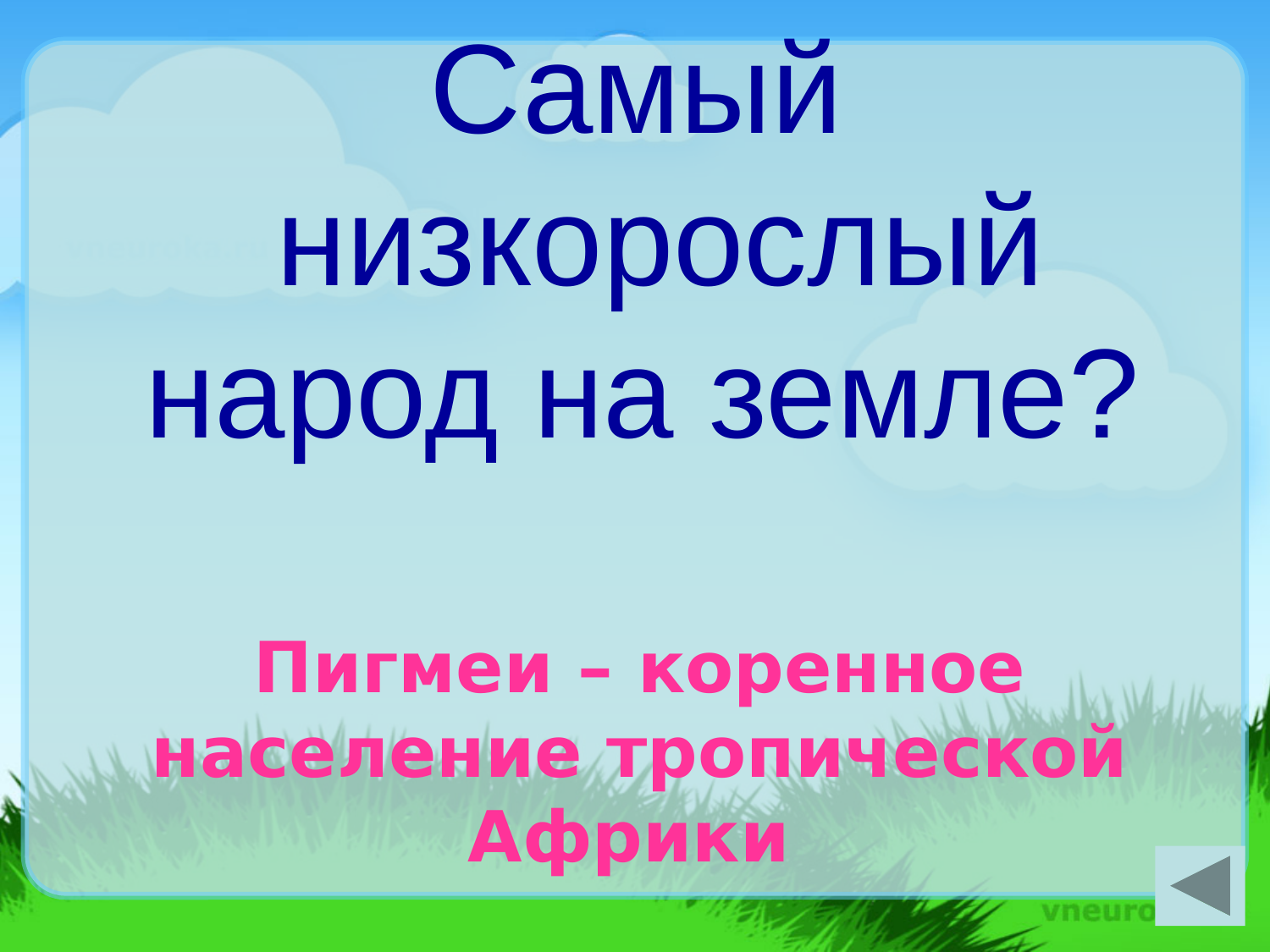

Самый низкорослый народ на земле?
Пигмеи – коренное население тропической Африки